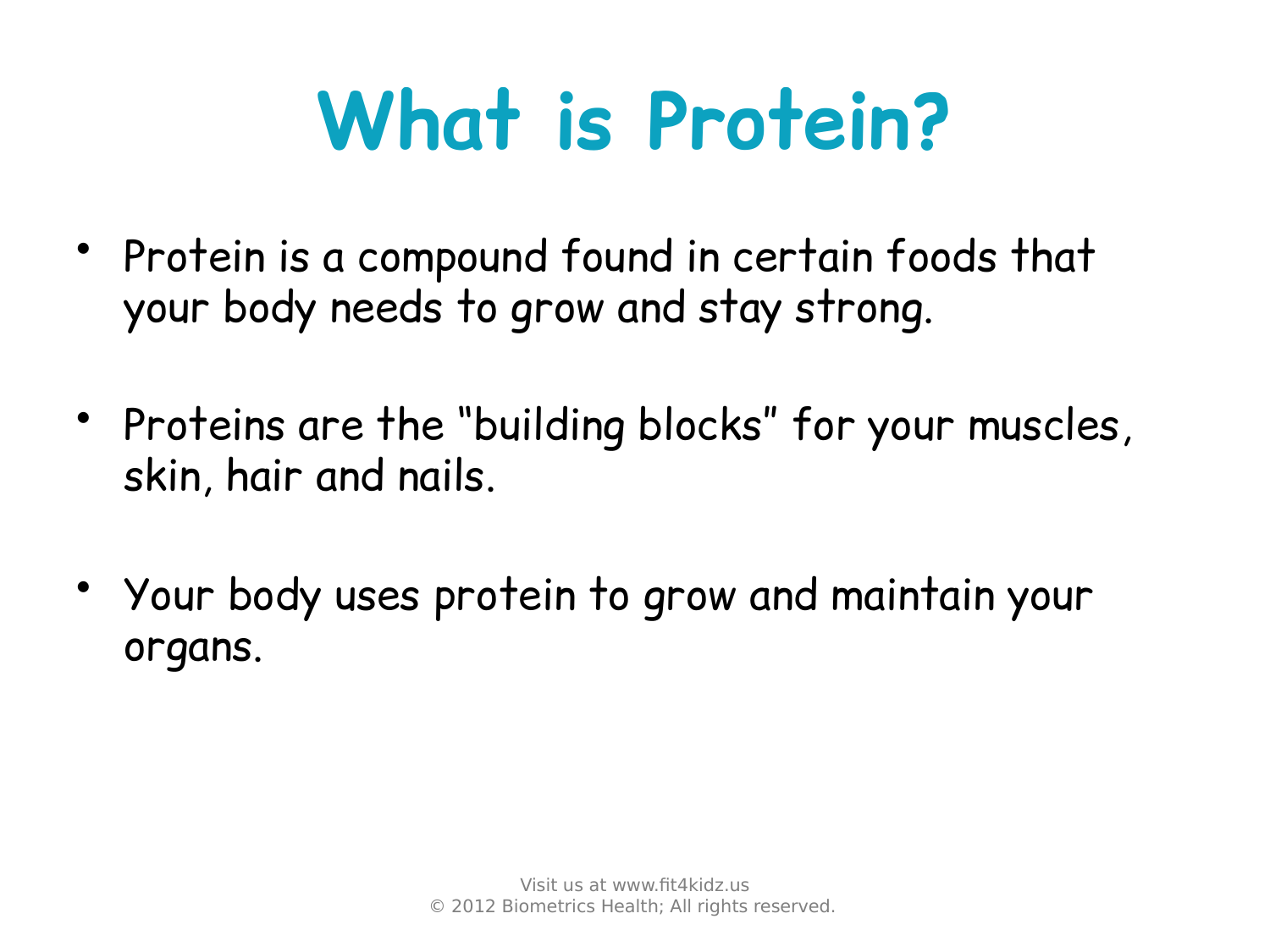

# What is Protein?
Protein is a compound found in certain foods that your body needs to grow and stay strong.

Proteins are the “building blocks” for your muscles, skin, hair and nails.

Your body uses protein to grow and maintain your organs.

Visit us at www.fit4kidz.us
© 2012 Biometrics Health; All rights reserved.